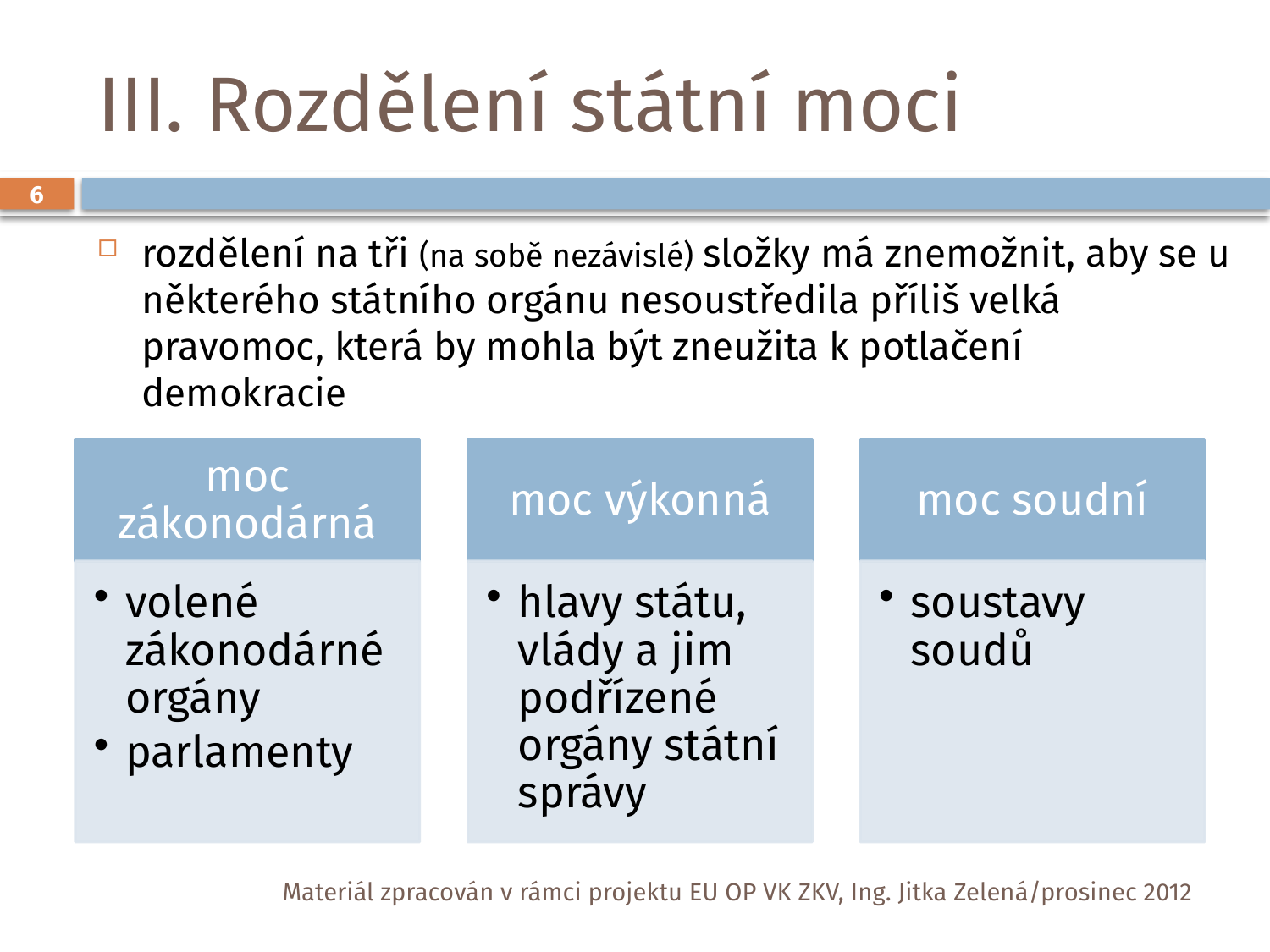

# III. Rozdělení státní moci
6
rozdělení na tři (na sobě nezávislé) složky má znemožnit, aby se u některého státního orgánu nesoustředila příliš velká pravomoc, která by mohla být zneužita k potlačení demokracie

moc zákonodárná
volené zákonodárné orgány
parlamenty
moc výkonná
hlavy státu, vlády a jim podřízené orgány státní správy
moc soudní
soustavy soudů
Materiál zpracován v rámci projektu EU OP VK ZKV, Ing. Jitka Zelená/prosinec 2012